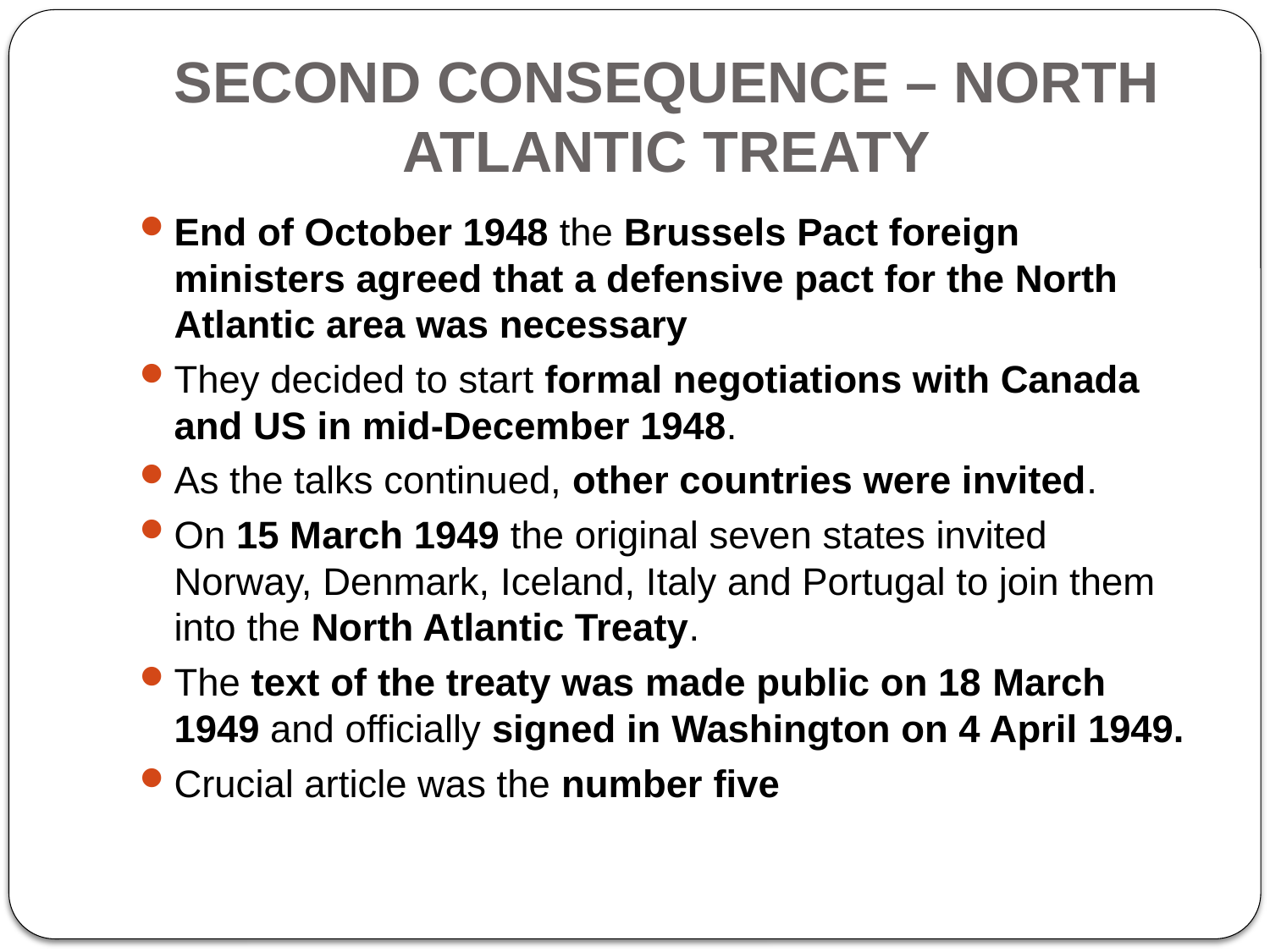

# SECOND CONSEQUENCE – NORTH ATLANTIC TREATY
End of October 1948 the Brussels Pact foreign ministers agreed that a defensive pact for the North Atlantic area was necessary
They decided to start formal negotiations with Canada and US in mid-December 1948.
As the talks continued, other countries were invited.
On 15 March 1949 the original seven states invited Norway, Denmark, Iceland, Italy and Portugal to join them into the North Atlantic Treaty.
The text of the treaty was made public on 18 March 1949 and officially signed in Washington on 4 April 1949.
Crucial article was the number five